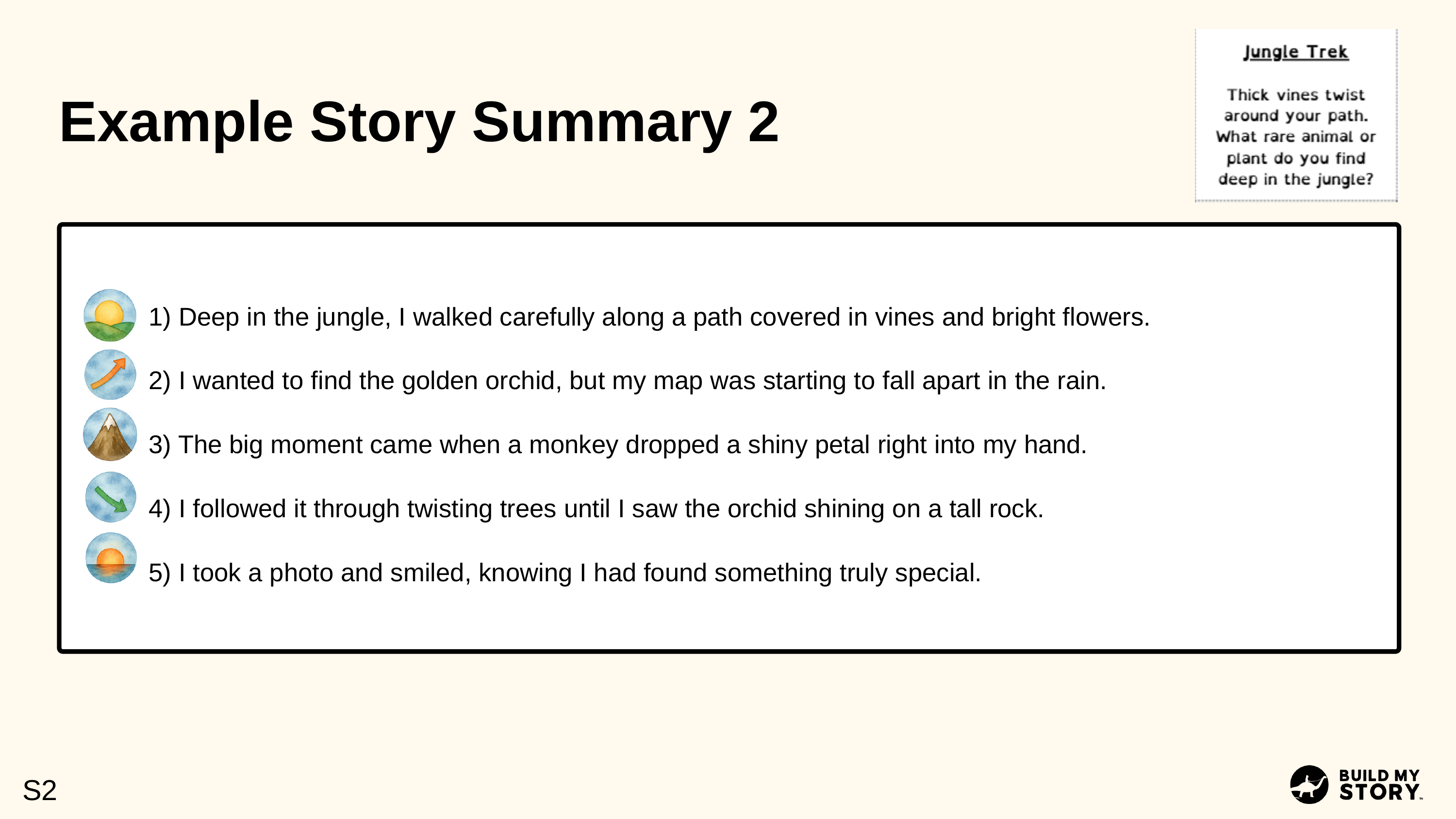

Example Story Summary 2

1) Deep in the jungle, I walked carefully along a path covered in vines and bright flowers.
2) I wanted to find the golden orchid, but my map was starting to fall apart in the rain.
3) The big moment came when a monkey dropped a shiny petal right into my hand.
4) I followed it through twisting trees until I saw the orchid shining on a tall rock.
5) I took a photo and smiled, knowing I had found something truly special.

S2